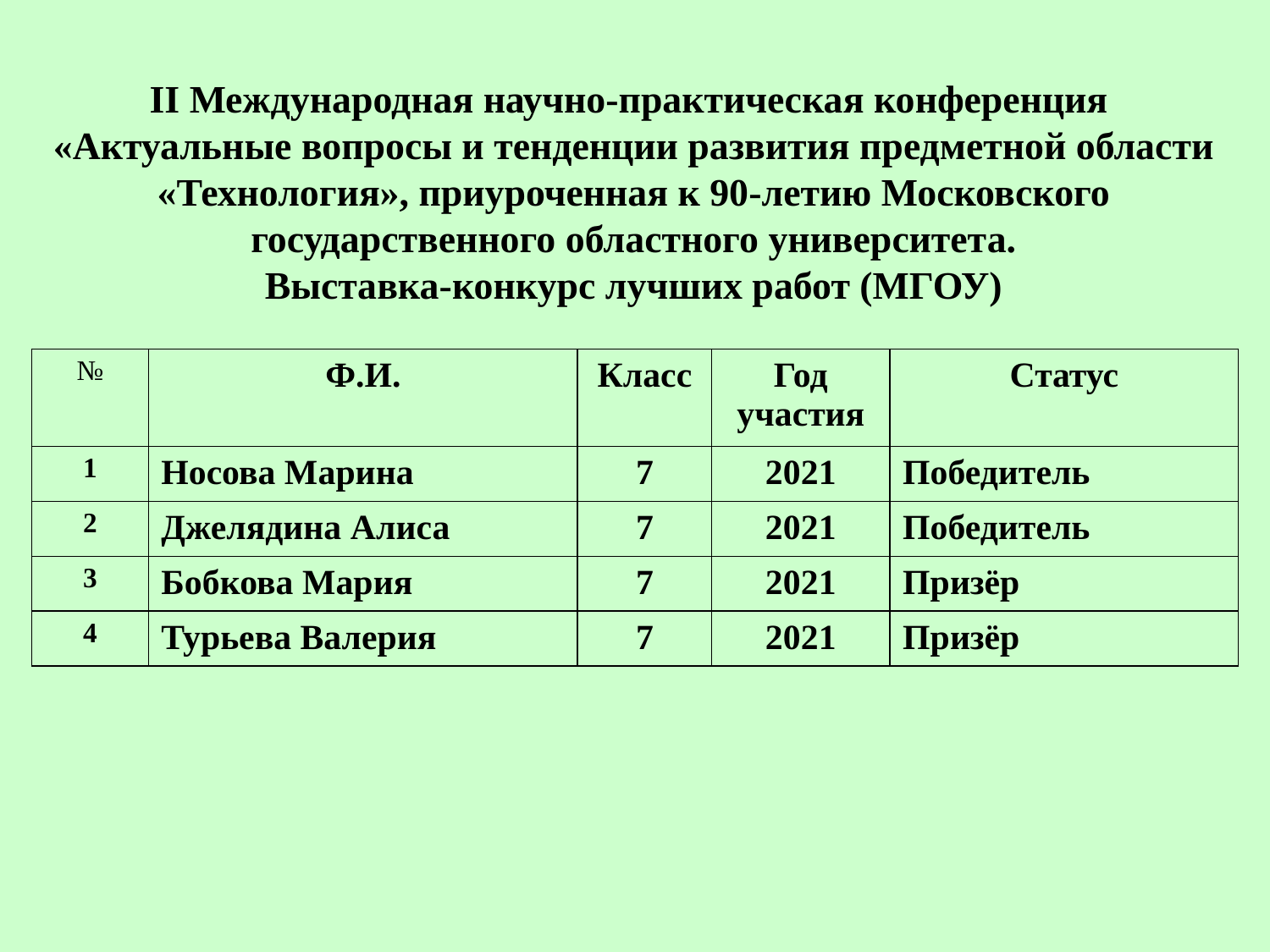

II Международная научно-практическая конференция
«Актуальные вопросы и тенденции развития предметной области «Технология», приуроченная к 90-летию Московского государственного областного университета.
Выставка-конкурс лучших работ (МГОУ)
| № | Ф.И. | Класс | Год участия | Статус |
| --- | --- | --- | --- | --- |
| 1 | Носова Марина | 7 | 2021 | Победитель |
| 2 | Джелядина Алиса | 7 | 2021 | Победитель |
| 3 | Бобкова Мария | 7 | 2021 | Призёр |
| 4 | Турьева Валерия | 7 | 2021 | Призёр |